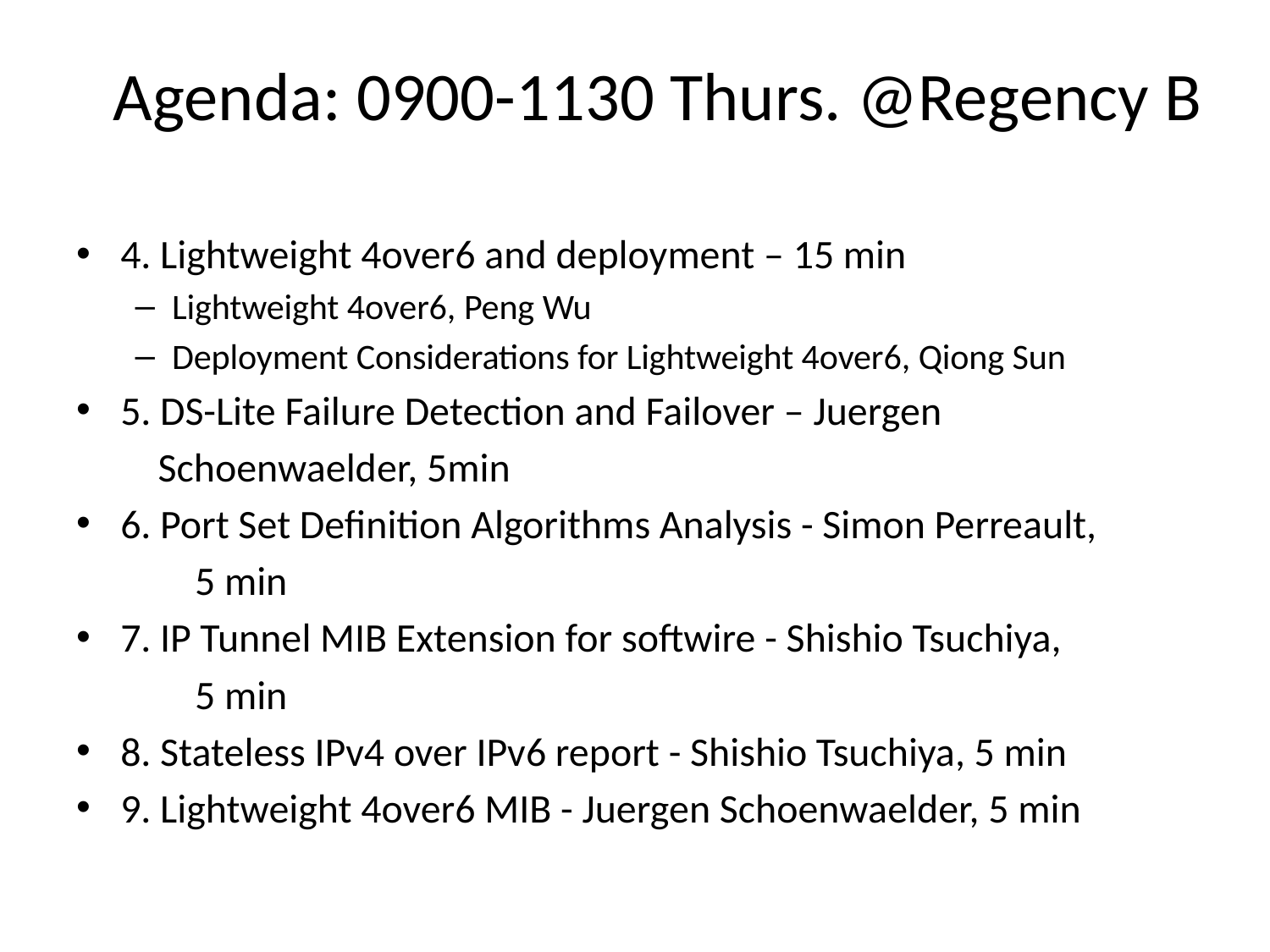

# Agenda: 0900-1130 Thurs. @Regency B
4. Lightweight 4over6 and deployment – 15 min
Lightweight 4over6, Peng Wu
Deployment Considerations for Lightweight 4over6, Qiong Sun
5. DS-Lite Failure Detection and Failover – Juergen
         Schoenwaelder, 5min
6. Port Set Definition Algorithms Analysis - Simon Perreault,
	   5 min
7. IP Tunnel MIB Extension for softwire - Shishio Tsuchiya,
	   5 min
8. Stateless IPv4 over IPv6 report - Shishio Tsuchiya, 5 min
9. Lightweight 4over6 MIB - Juergen Schoenwaelder, 5 min